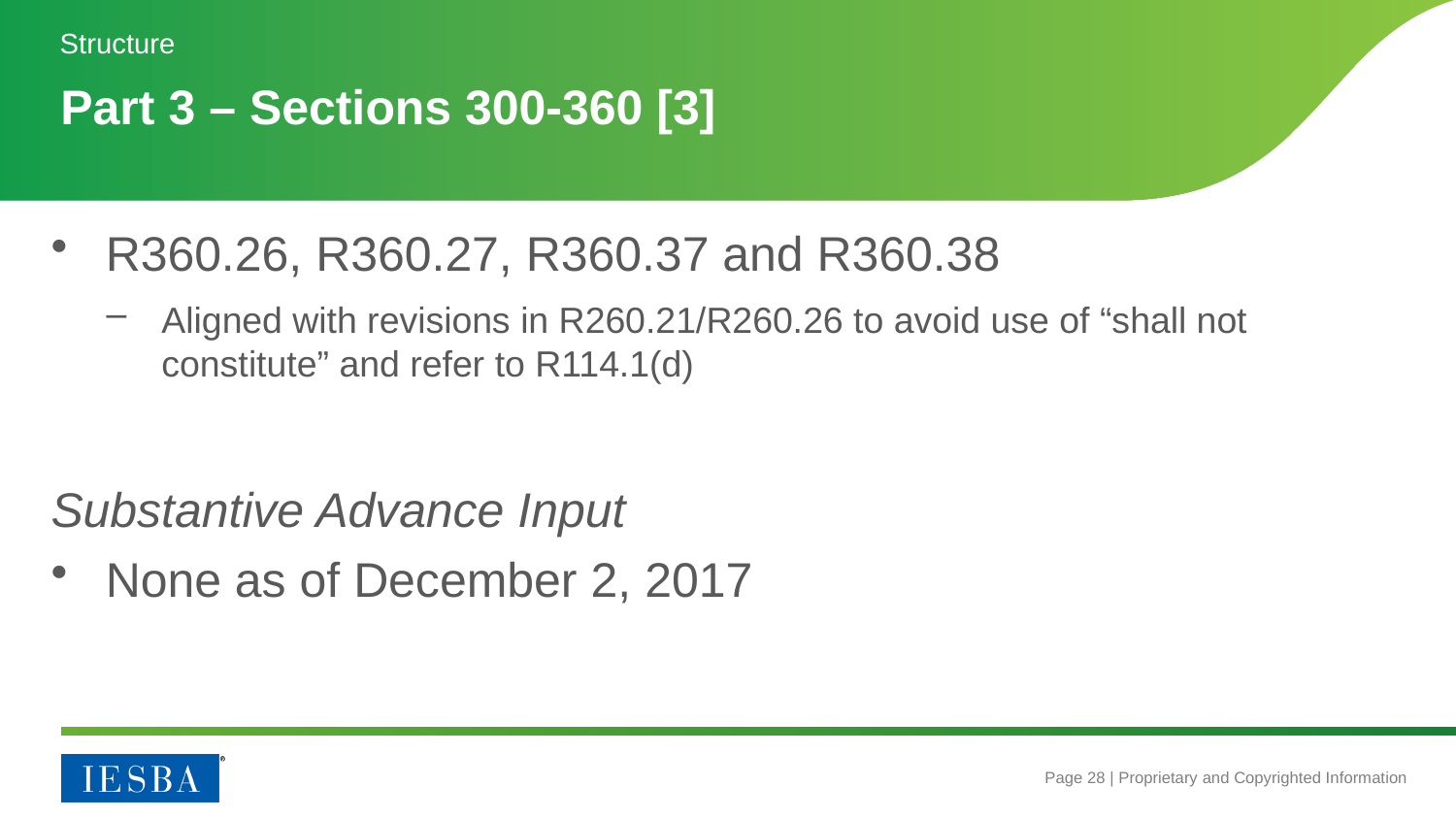

Structure
# Part 3 – Sections 300-360 [3]
R360.26, R360.27, R360.37 and R360.38
Aligned with revisions in R260.21/R260.26 to avoid use of “shall not constitute” and refer to R114.1(d)

Substantive Advance Input
None as of December 2, 2017